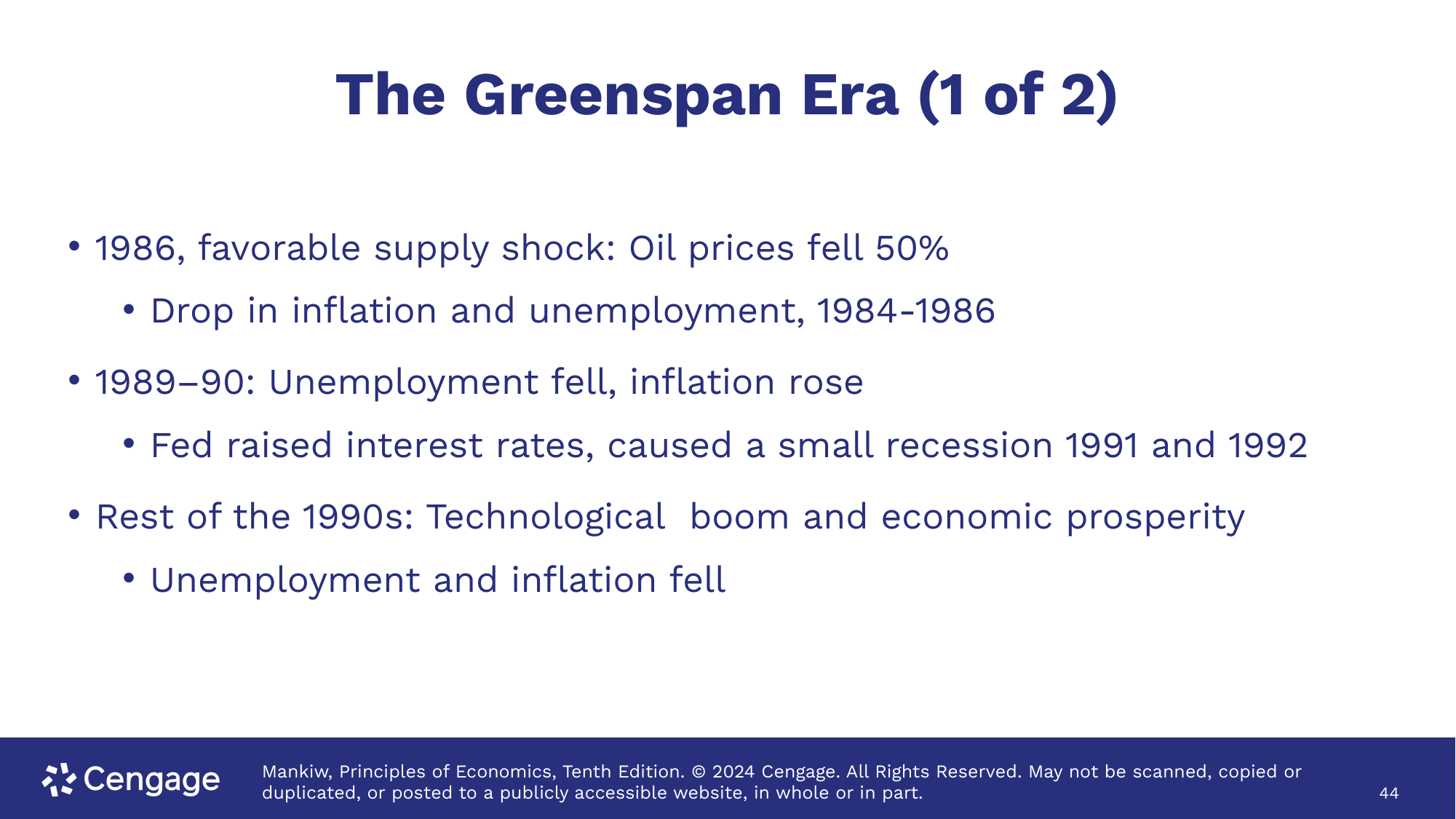

# The Greenspan Era (1 of 2)
1986, favorable supply shock: Oil prices fell 50%
Drop in inflation and unemployment, 1984-1986
1989–90: Unemployment fell, inflation rose
Fed raised interest rates, caused a small recession 1991 and 1992
Rest of the 1990s: Technological  boom and economic prosperity
Unemployment and inflation fell